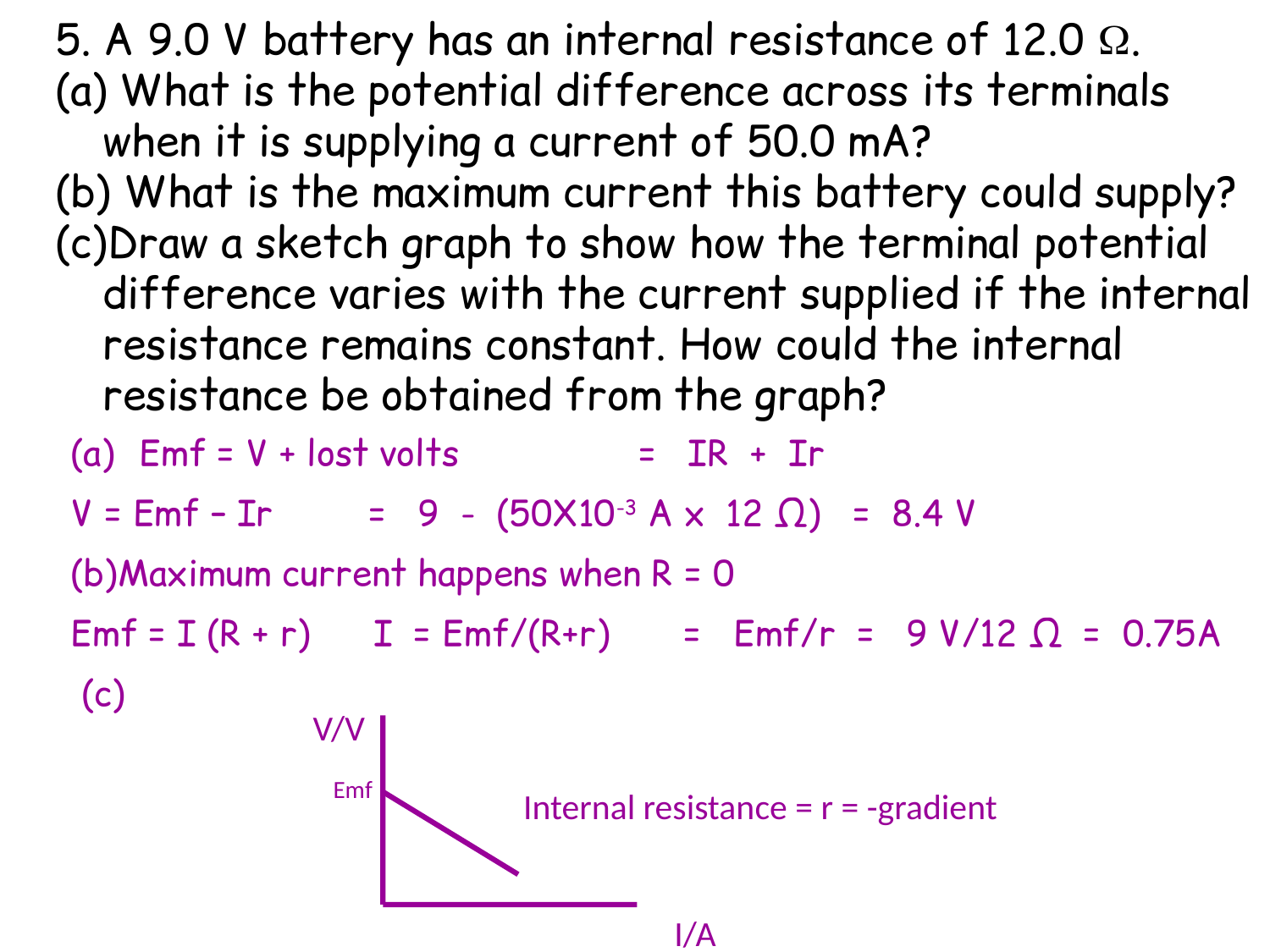

5. A 9.0 V battery has an internal resistance of 12.0 Ω.
(a) What is the potential difference across its terminals when it is supplying a current of 50.0 mA?
(b) What is the maximum current this battery could supply?
(c)Draw a sketch graph to show how the terminal potential difference varies with the current supplied if the internal resistance remains constant. How could the internal resistance be obtained from the graph?
  Emf = V + lost volts                 =   IR  +  Ir
V = Emf – Ir         =   9  -  (50X10-3 A x  12 Ω)   =  8.4 V
Maximum current happens when R = 0
Emf = I (R + r)      I  = Emf/(R+r)       =   Emf/r  =   9 V/12 Ω  =  0.75A
 (c)
V/V

Emf
Internal resistance = r = -gradient

I/A